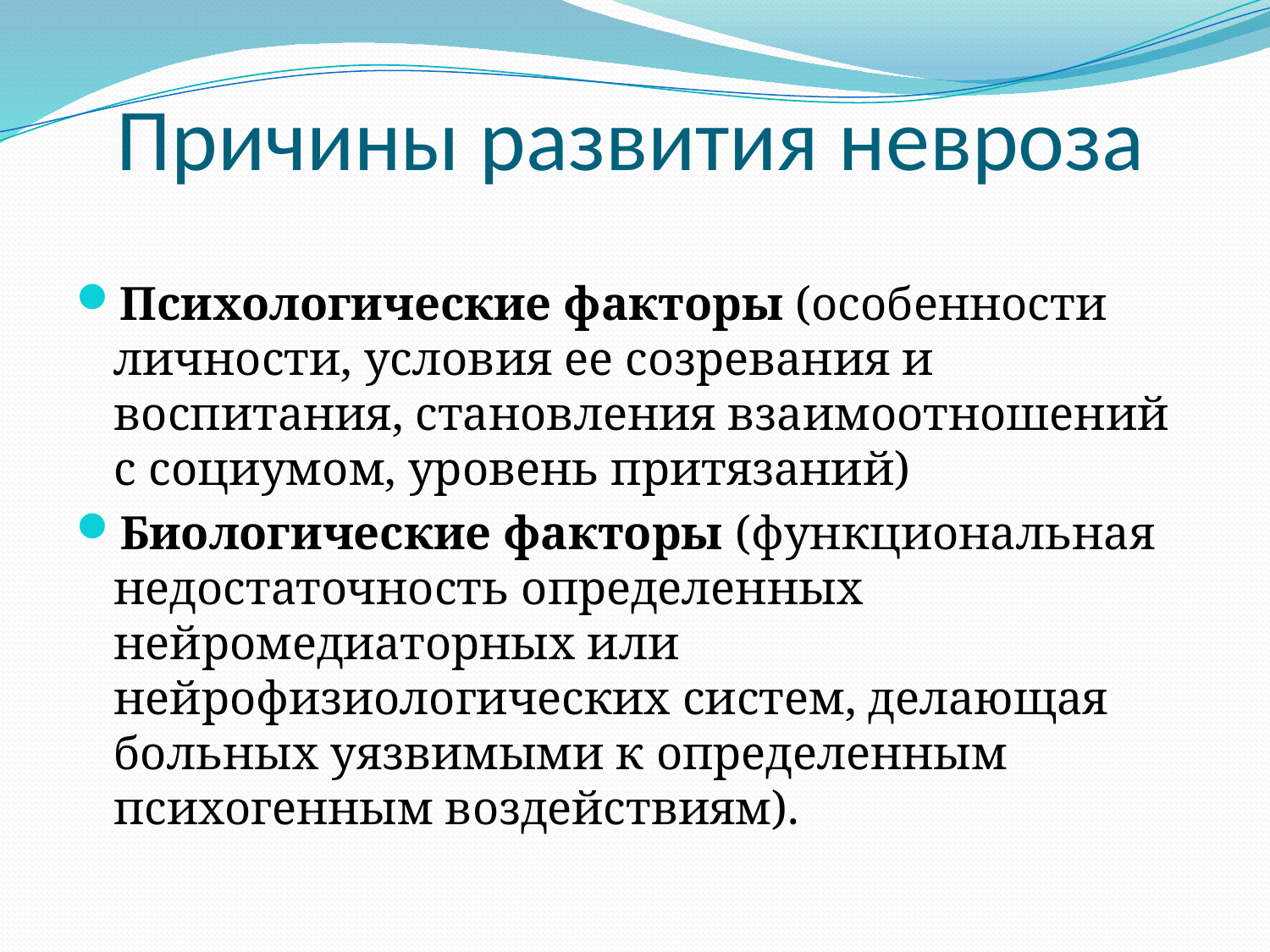

# Причины развития невроза
Психологические факторы (особенности личности, условия ее созревания и воспитания, становления взаимоотношений с социумом, уровень притязаний)
Биологические факторы (функциональная недостаточность определенных нейромедиаторных или нейрофизиологических систем, делающая больных уязвимыми к определенным психогенным воздействиям).